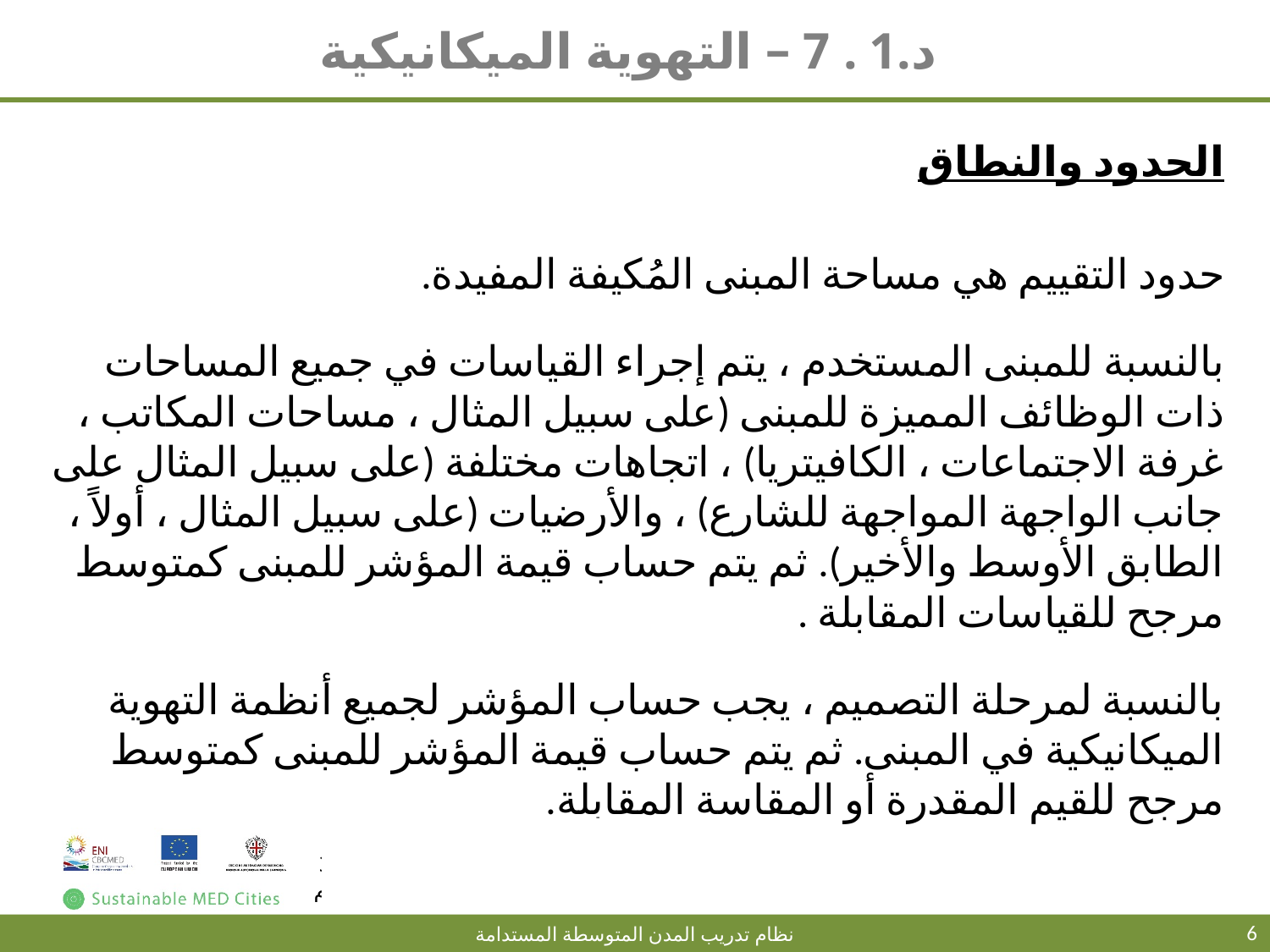

د.1 . 7 – التهوية الميكانيكية
الحدود والنطاق

حدود التقييم هي مساحة المبنى المُكيفة المفيدة.

بالنسبة للمبنى المستخدم ، يتم إجراء القياسات في جميع المساحات ذات الوظائف المميزة للمبنى (على سبيل المثال ، مساحات المكاتب ، غرفة الاجتماعات ، الكافيتريا) ، اتجاهات مختلفة (على سبيل المثال على جانب الواجهة المواجهة للشارع) ، والأرضيات (على سبيل المثال ، أولاً ، الطابق الأوسط والأخير). ثم يتم حساب قيمة المؤشر للمبنى كمتوسط مرجح للقياسات المقابلة .

بالنسبة لمرحلة التصميم ، يجب حساب المؤشر لجميع أنظمة التهوية الميكانيكية في المبنى. ثم يتم حساب قيمة المؤشر للمبنى كمتوسط مرجح للقيم المقدرة أو المقاسة المقابلة.

6